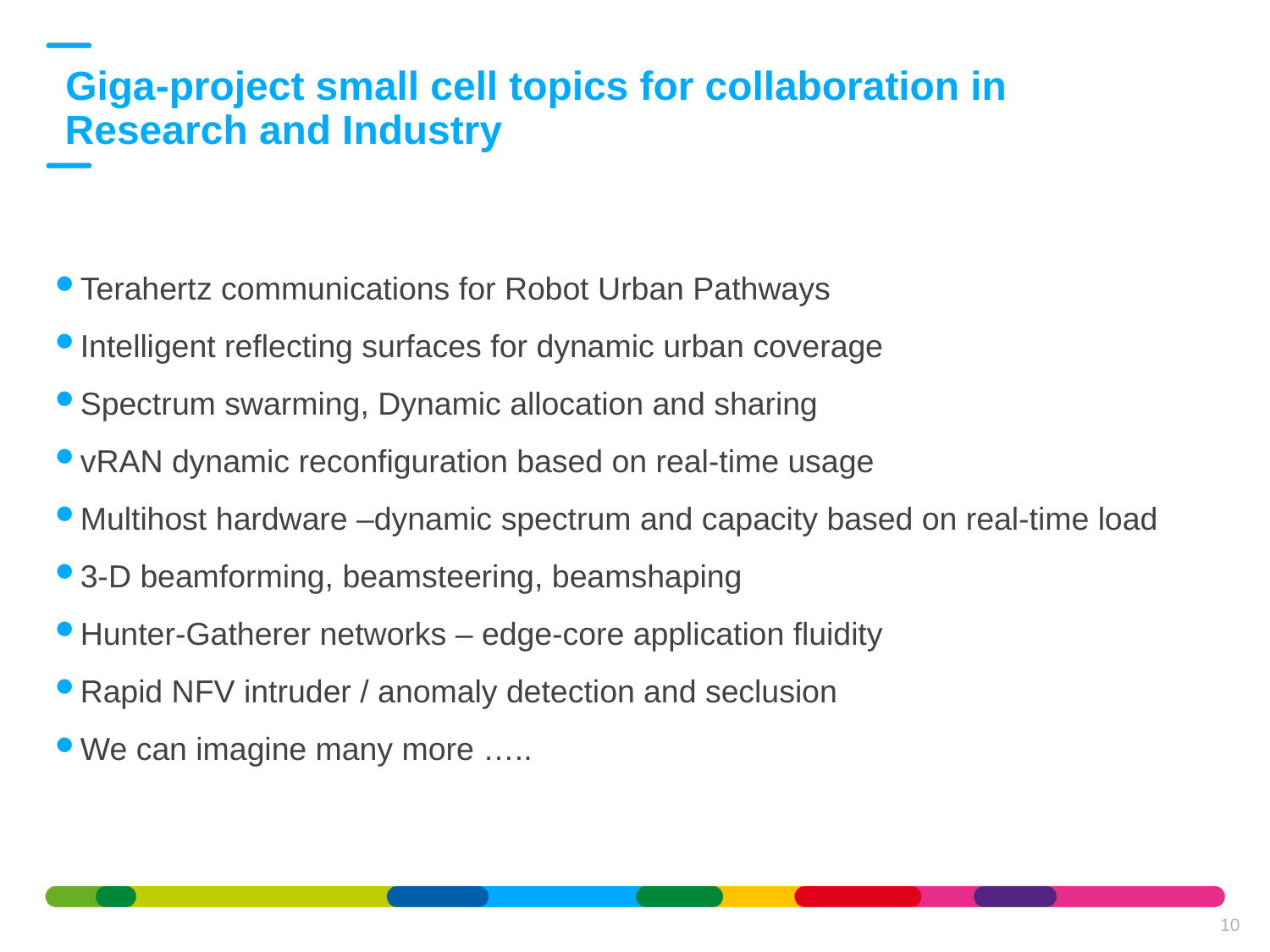

Giga-project small cell topics for collaboration in Research and Industry
Terahertz communications for Robot Urban Pathways
Intelligent reflecting surfaces for dynamic urban coverage
Spectrum swarming, Dynamic allocation and sharing
vRAN dynamic reconfiguration based on real-time usage
Multihost hardware –dynamic spectrum and capacity based on real-time load
3-D beamforming, beamsteering, beamshaping
Hunter-Gatherer networks – edge-core application fluidity
Rapid NFV intruder / anomaly detection and seclusion
We can imagine many more …..